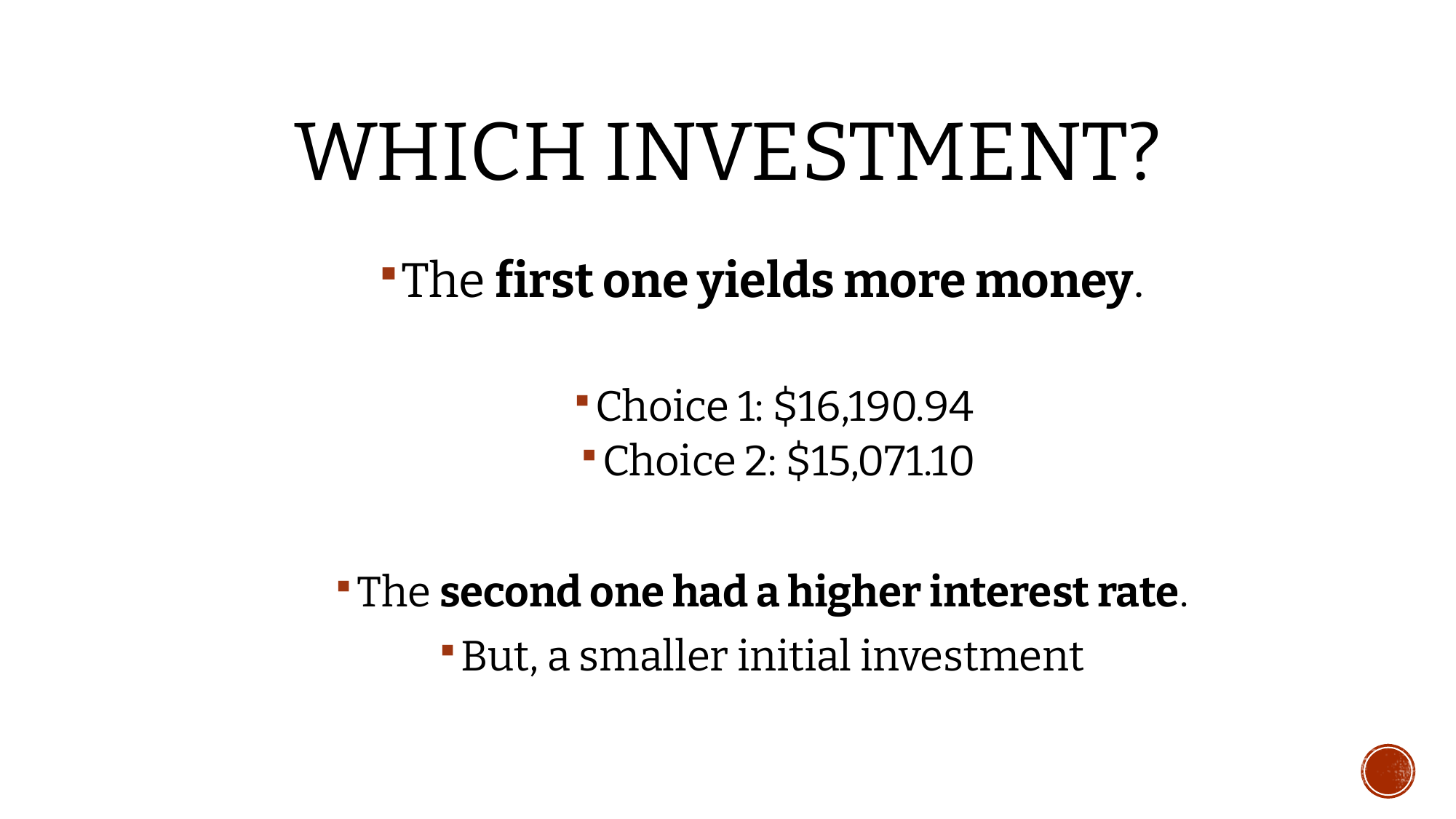

# Which Investment?
The first one yields more money.

Choice 1: $16,190.94
Choice 2: $15,071.10

The second one had a higher interest rate.
But, a smaller initial investment